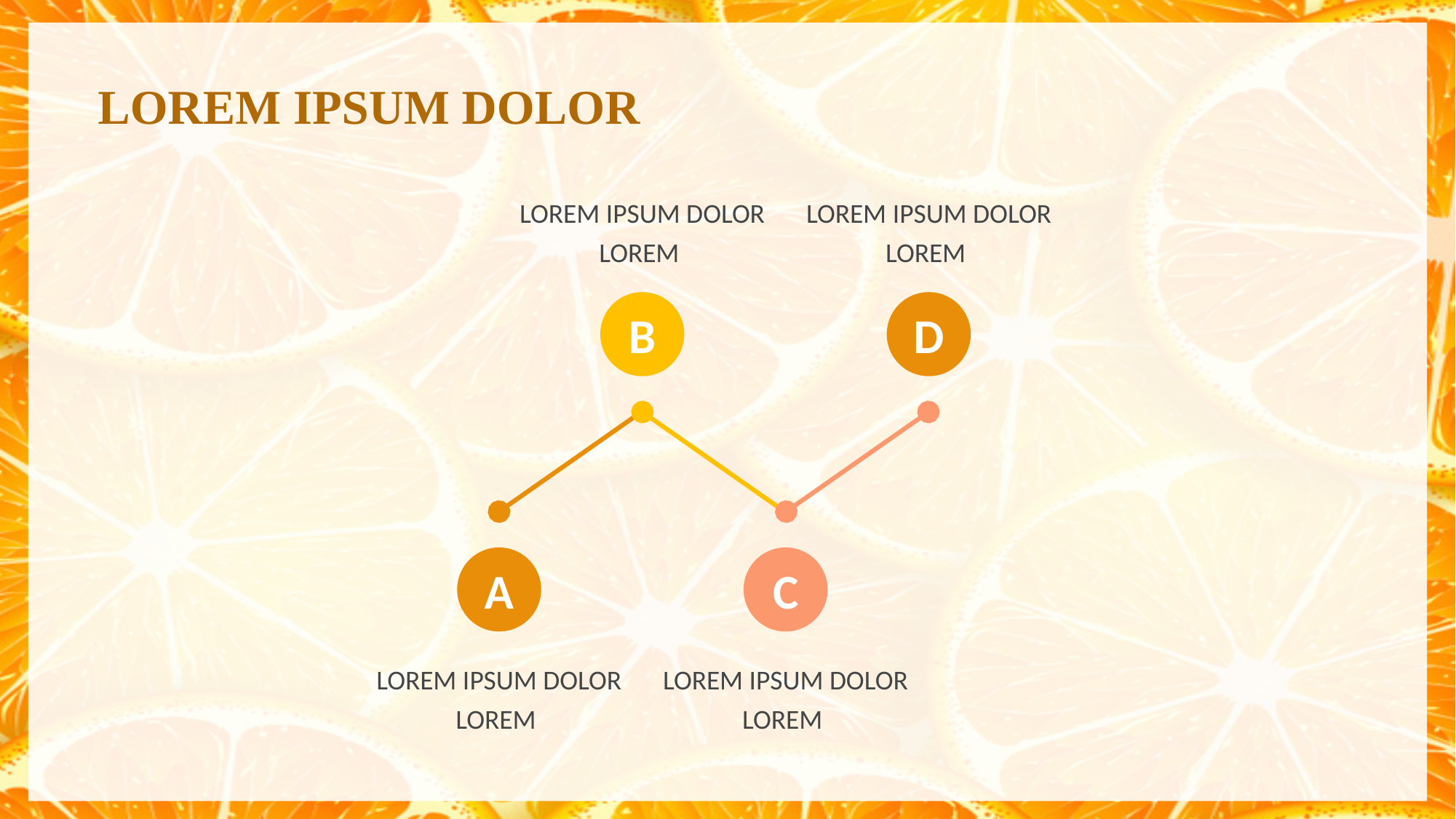

LOREM IPSUM DOLOR
LOREM IPSUM DOLOR LOREM
B
LOREM IPSUM DOLOR LOREM
D
A
LOREM IPSUM DOLOR LOREM
C
LOREM IPSUM DOLOR LOREM